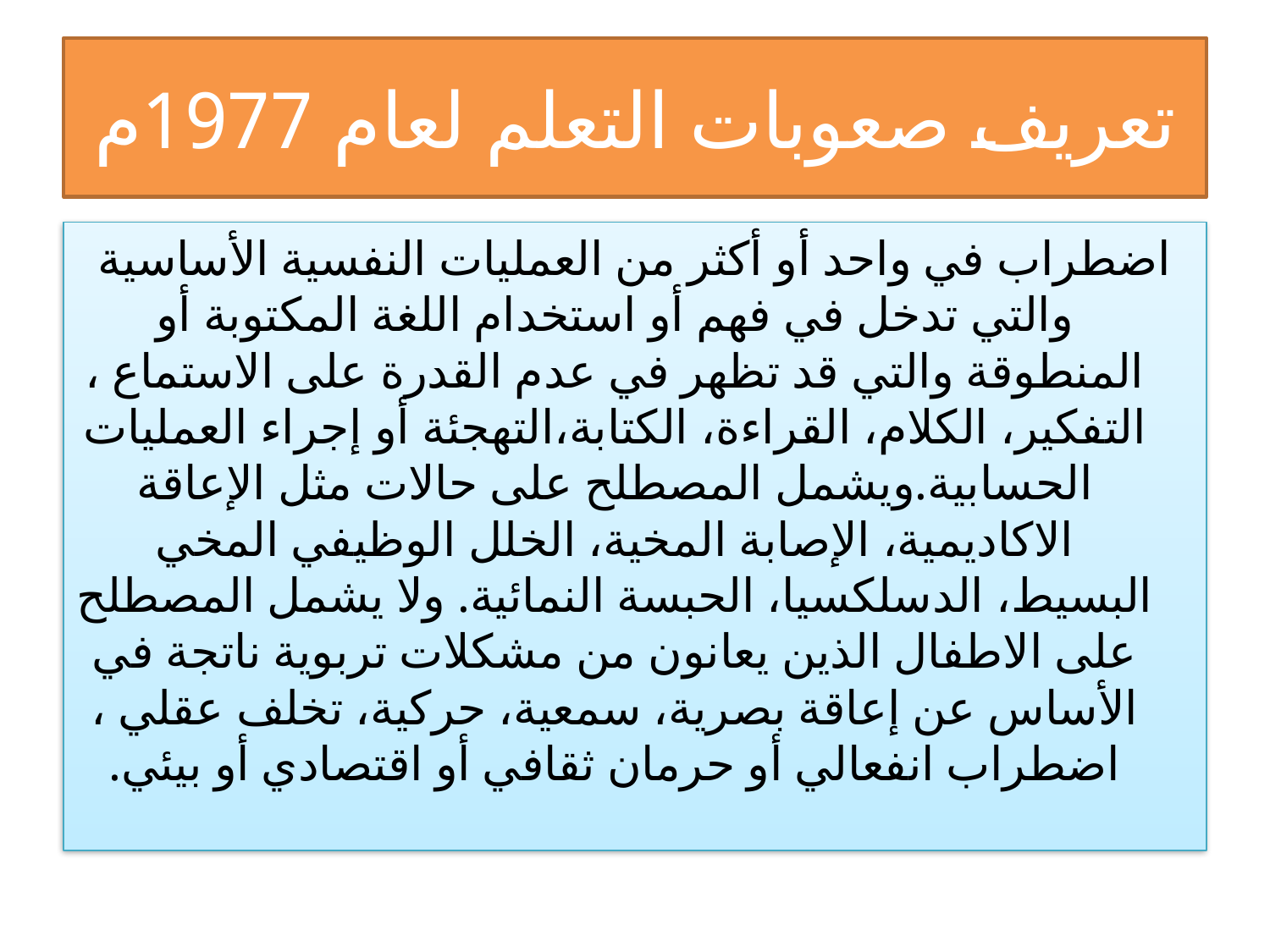

# تعريف صعوبات التعلم لعام 1977م
اضطراب في واحد أو أكثر من العمليات النفسية الأساسية والتي تدخل في فهم أو استخدام اللغة المكتوبة أو المنطوقة والتي قد تظهر في عدم القدرة على الاستماع ، التفكير، الكلام، القراءة، الكتابة،التهجئة أو إجراء العمليات الحسابية.ويشمل المصطلح على حالات مثل الإعاقة الاكاديمية، الإصابة المخية، الخلل الوظيفي المخي البسيط، الدسلكسيا، الحبسة النمائية. ولا يشمل المصطلح على الاطفال الذين يعانون من مشكلات تربوية ناتجة في الأساس عن إعاقة بصرية، سمعية، حركية، تخلف عقلي ، اضطراب انفعالي أو حرمان ثقافي أو اقتصادي أو بيئي.